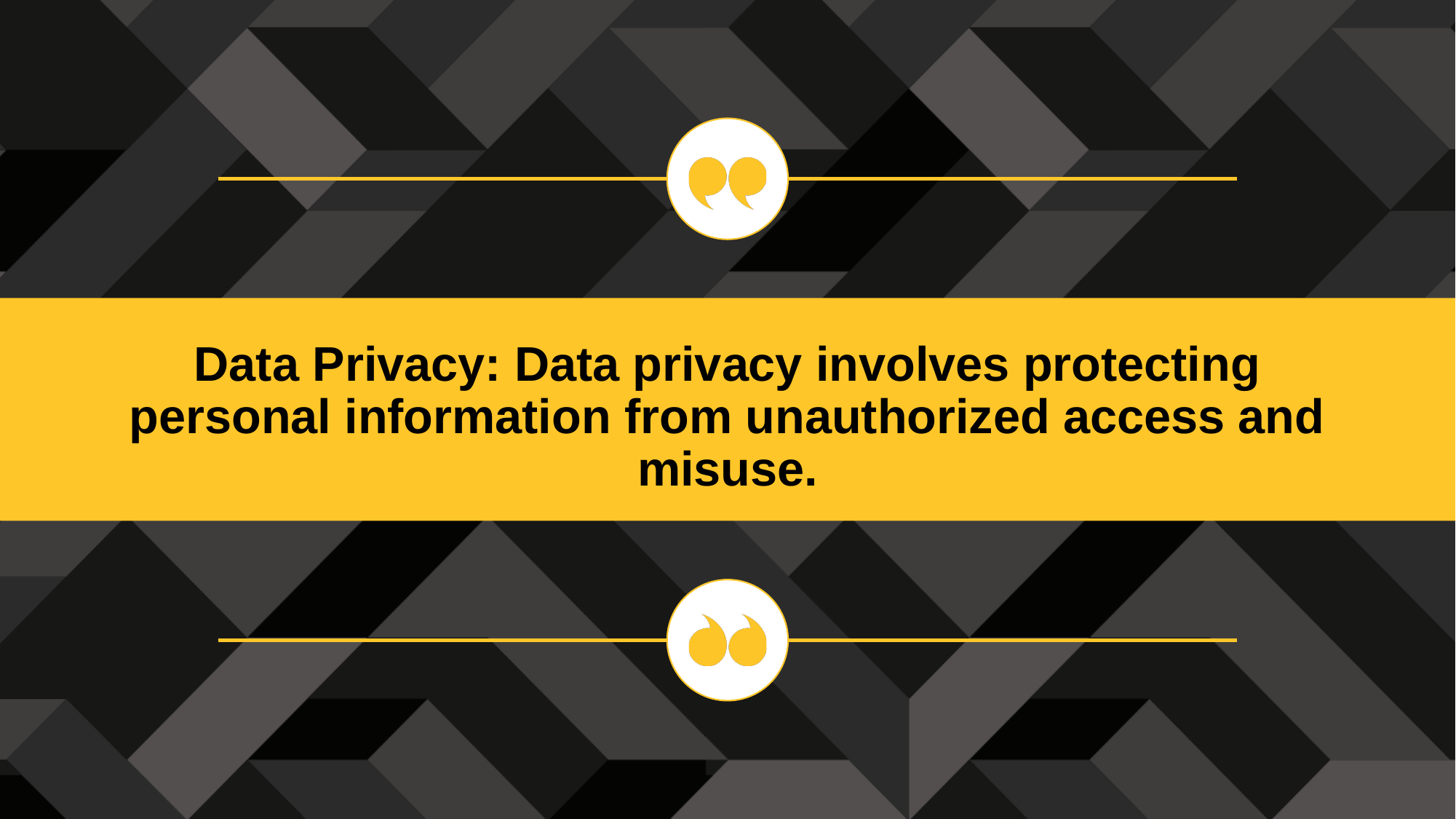

Data Privacy: Data privacy involves protecting personal information from unauthorized access and misuse.